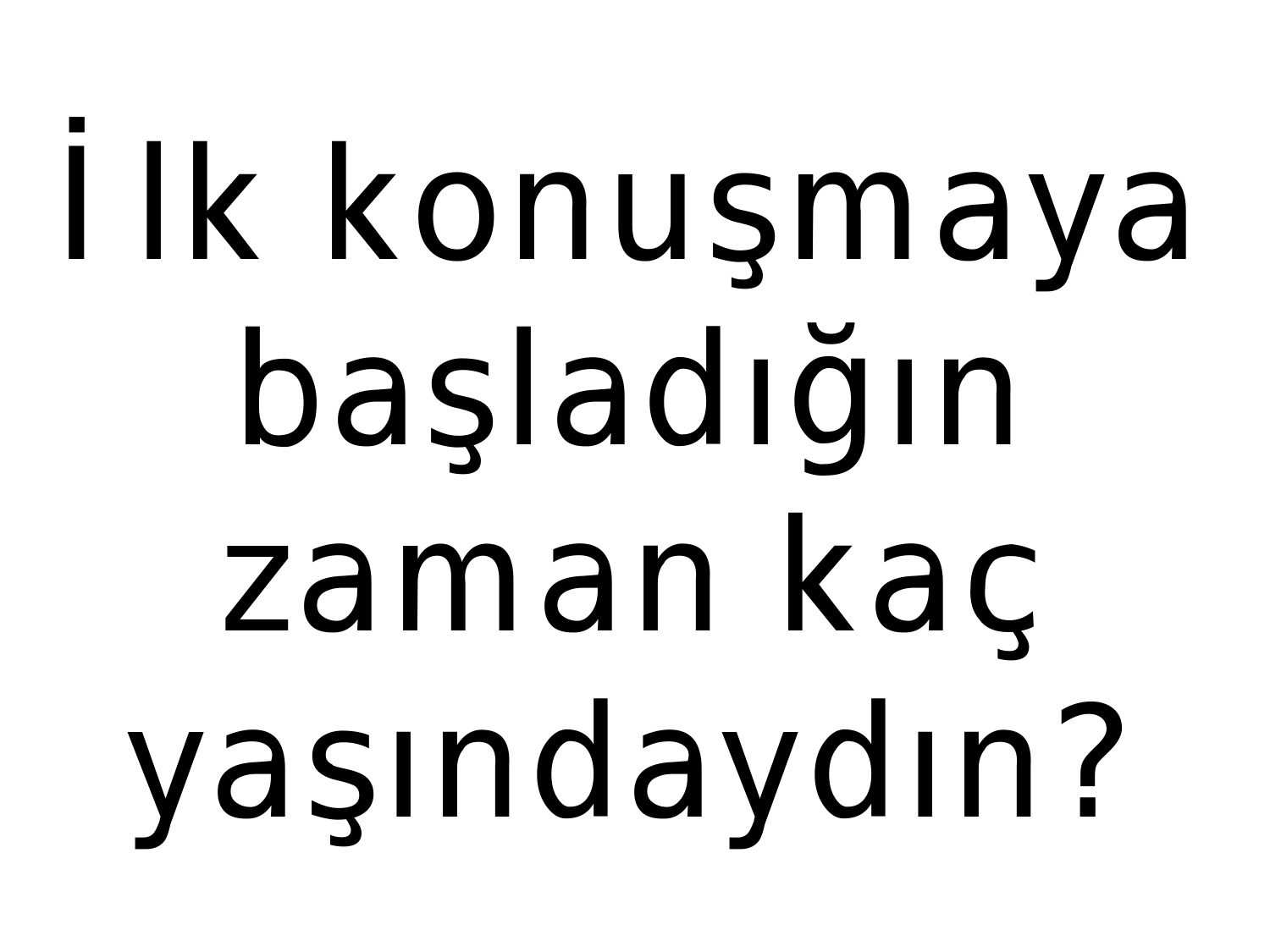

# İlk konuşmaya başladığın zaman kaç yaşındaydın?